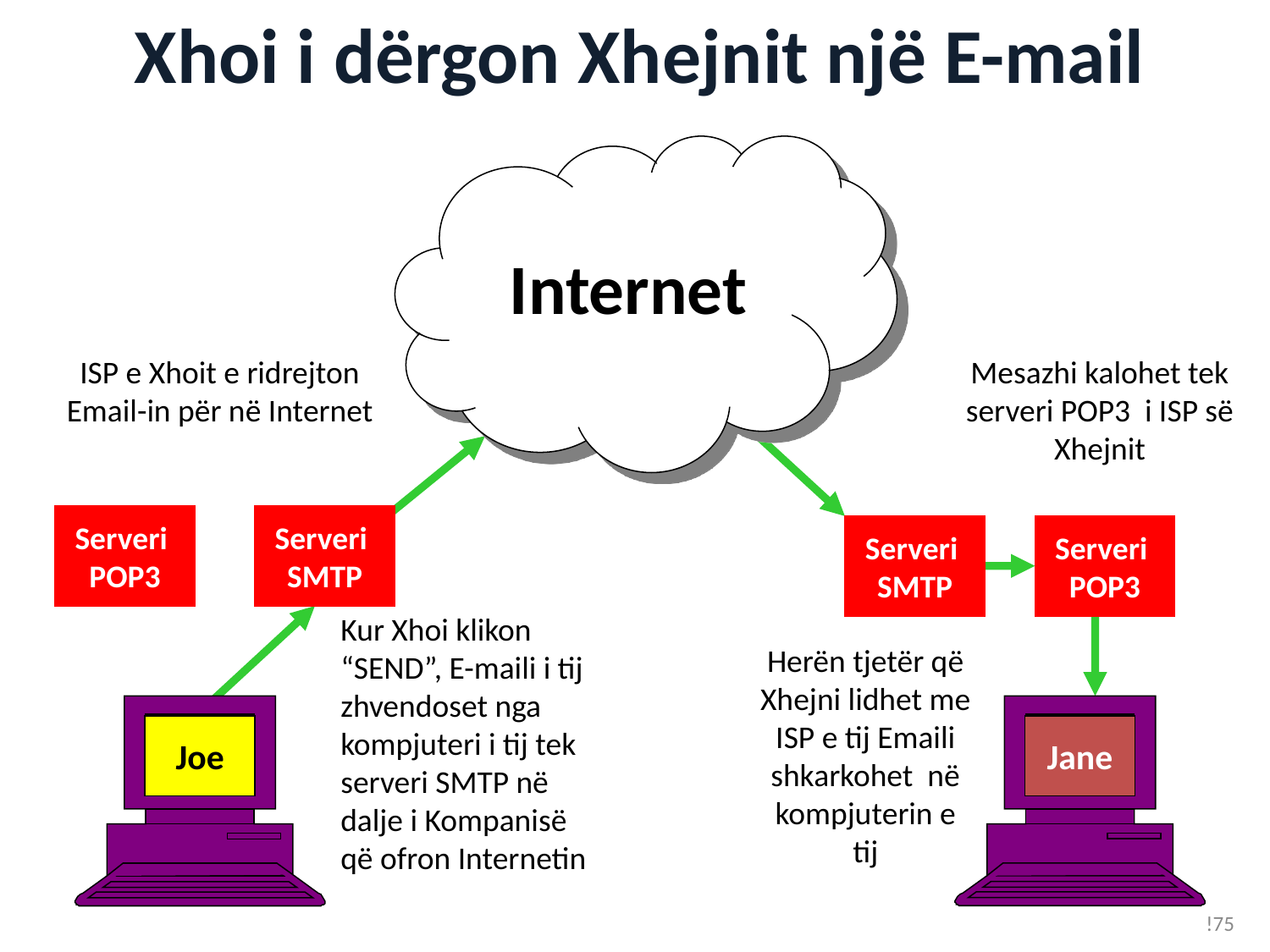

Xhoi i dërgon Xhejnit një E-mail

Internet
ISP e Xhoit e ridrejton Email-in për në Internet
Mesazhi kalohet tek serveri POP3  i ISP së Xhejnit

Serveri
POP3
Serveri
SMTP
Serveri
SMTP
Serveri
POP3

Kur Xhoi klikon “SEND”, E-maili i tij zhvendoset nga kompjuteri i tij tek serveri SMTP në dalje i Kompanisë që ofron Internetin

Herën tjetër që Xhejni lidhet me ISP e tij Emaili shkarkohet  në kompjuterin e tij

Joe
Jane
!75